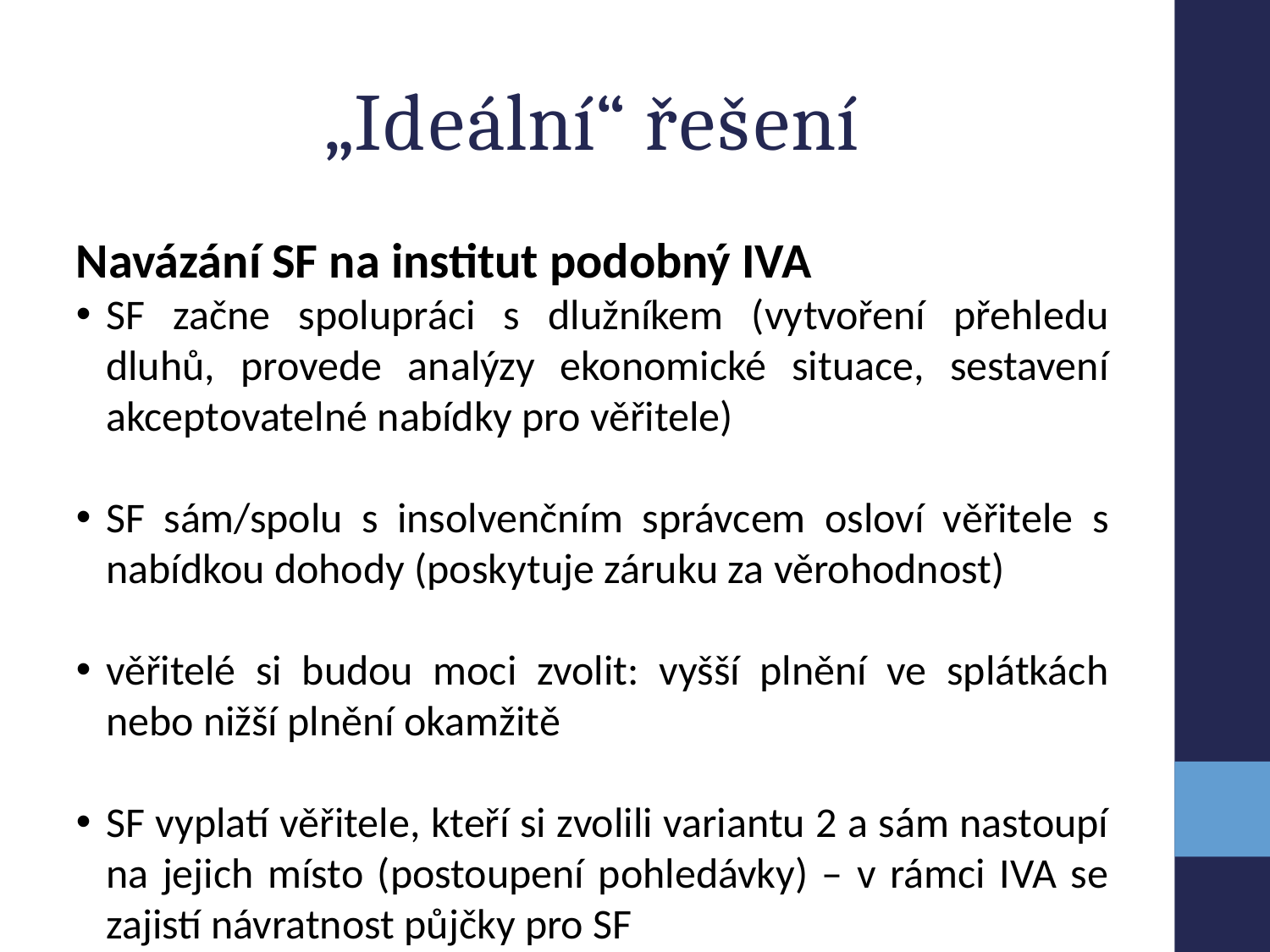

„Ideální“ řešení
Navázání SF na institut podobný IVA
SF začne spolupráci s dlužníkem (vytvoření přehledu dluhů, provede analýzy ekonomické situace, sestavení akceptovatelné nabídky pro věřitele)

SF sám/spolu s insolvenčním správcem osloví věřitele s nabídkou dohody (poskytuje záruku za věrohodnost)

věřitelé si budou moci zvolit: vyšší plnění ve splátkách nebo nižší plnění okamžitě

SF vyplatí věřitele, kteří si zvolili variantu 2 a sám nastoupí na jejich místo (postoupení pohledávky) – v rámci IVA se zajistí návratnost půjčky pro SF